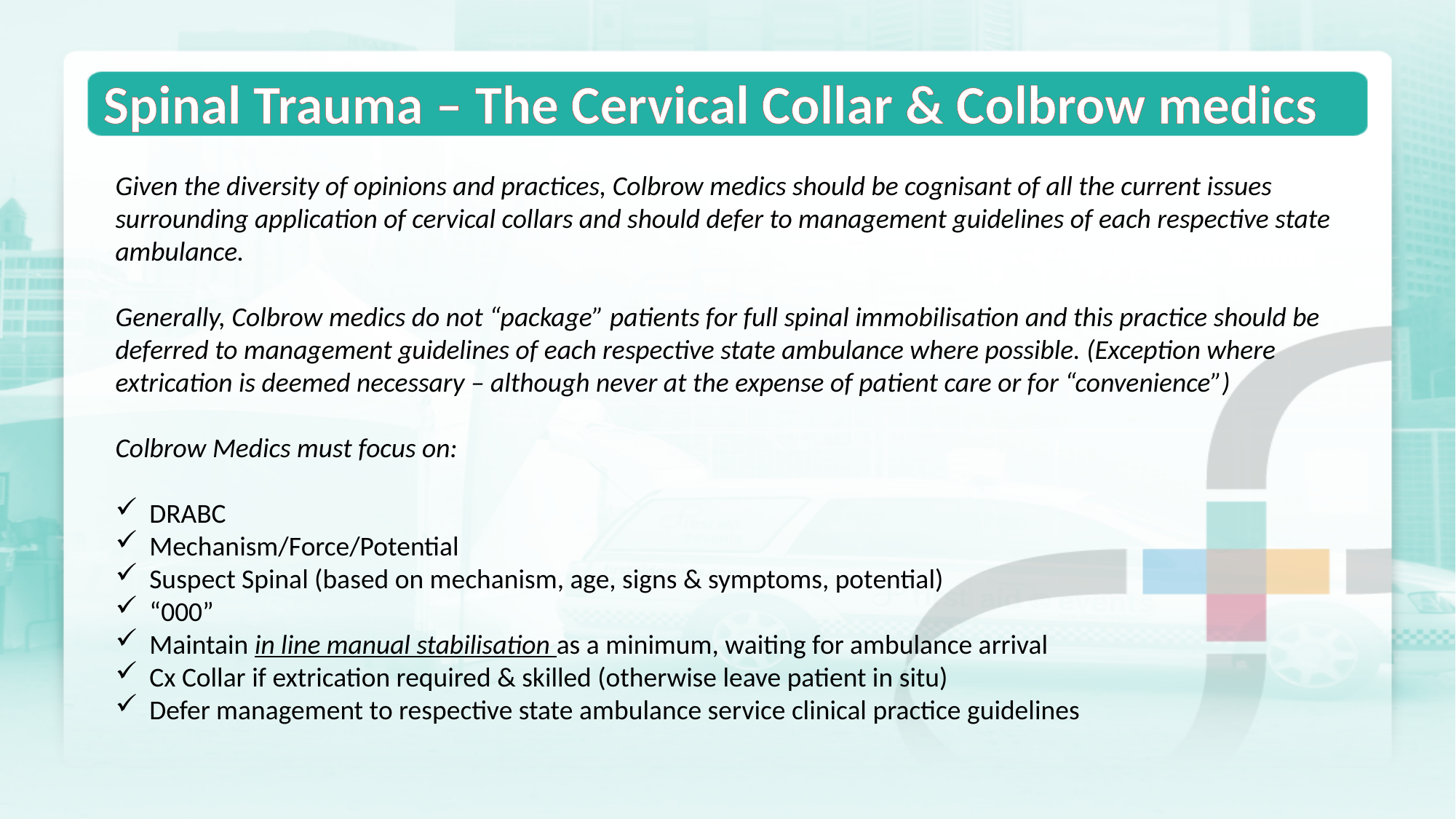

Spinal Trauma – The Cervical Collar & Colbrow medics
Given the diversity of opinions and practices, Colbrow medics should be cognisant of all the current issues surrounding application of cervical collars and should defer to management guidelines of each respective state ambulance.

Generally, Colbrow medics do not “package” patients for full spinal immobilisation and this practice should be deferred to management guidelines of each respective state ambulance where possible. (Exception where extrication is deemed necessary – although never at the expense of patient care or for “convenience”)

Colbrow Medics must focus on:

DRABC
Mechanism/Force/Potential
Suspect Spinal (based on mechanism, age, signs & symptoms, potential)
“000”
Maintain in line manual stabilisation as a minimum, waiting for ambulance arrival
Cx Collar if extrication required & skilled (otherwise leave patient in situ)
Defer management to respective state ambulance service clinical practice guidelines